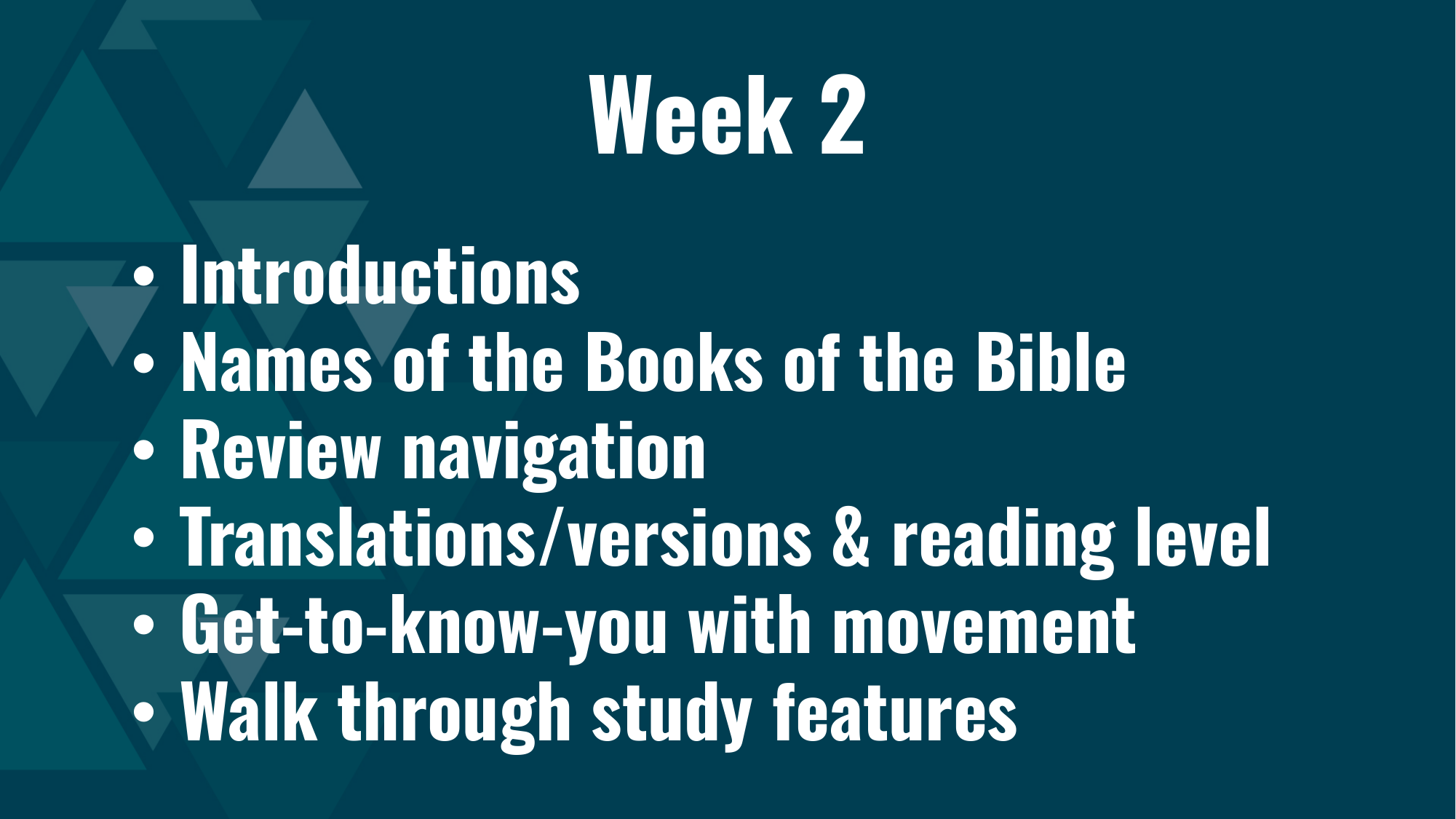

Week 2

Introductions
Names of the Books of the Bible
Review navigation
Translations/versions & reading level
Get-to-know-you with movement
Walk through study features